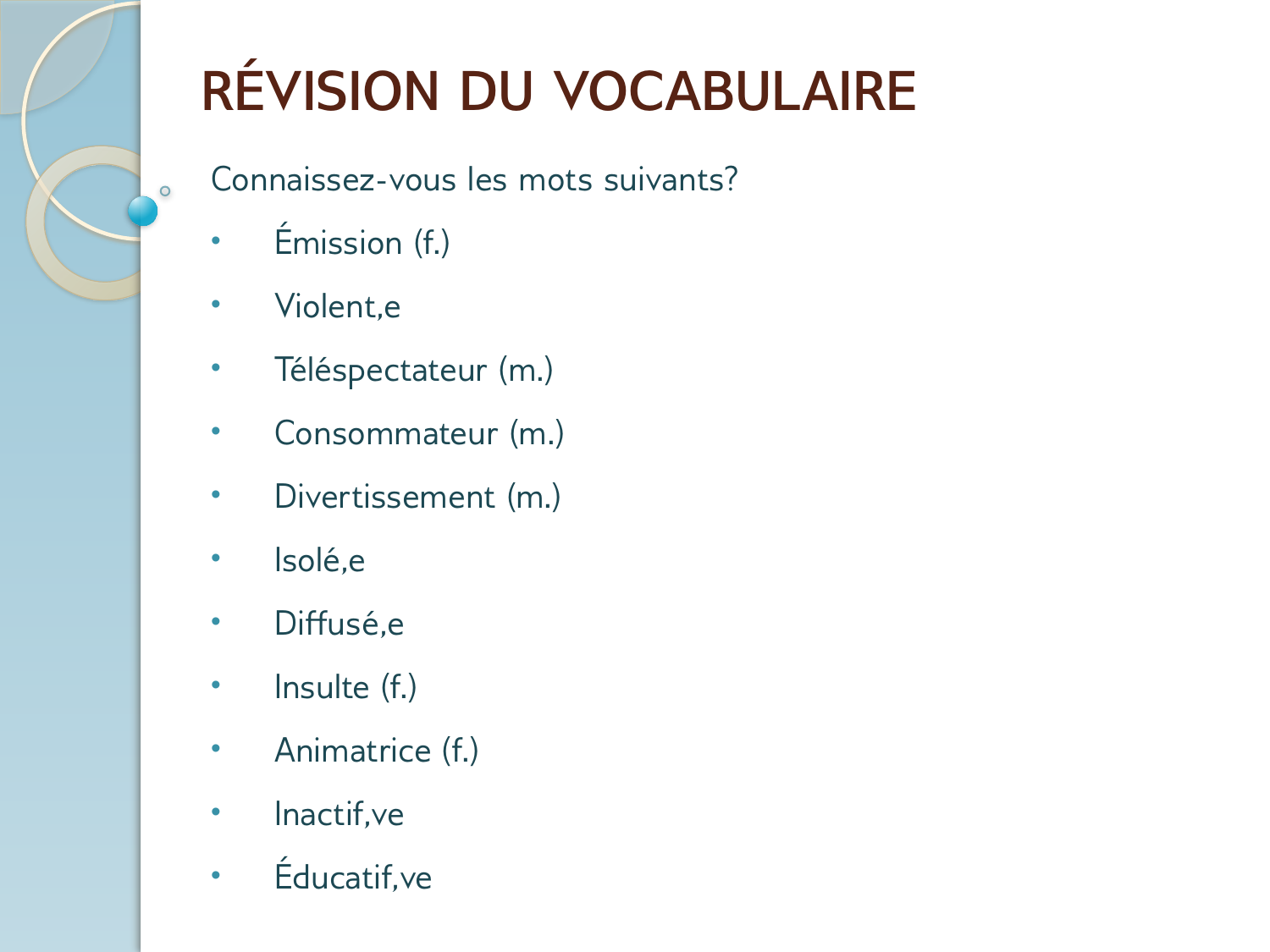

# RÉVISION DU VOCABULAIRE
Connaissez-vous les mots suivants?
Émission (f.)
Violent,e
Téléspectateur (m.)
Consommateur (m.)
Divertissement (m.)
Isolé,e
Diffusé,e
Insulte (f.)
Animatrice (f.)
Inactif,ve
Éducatif,ve